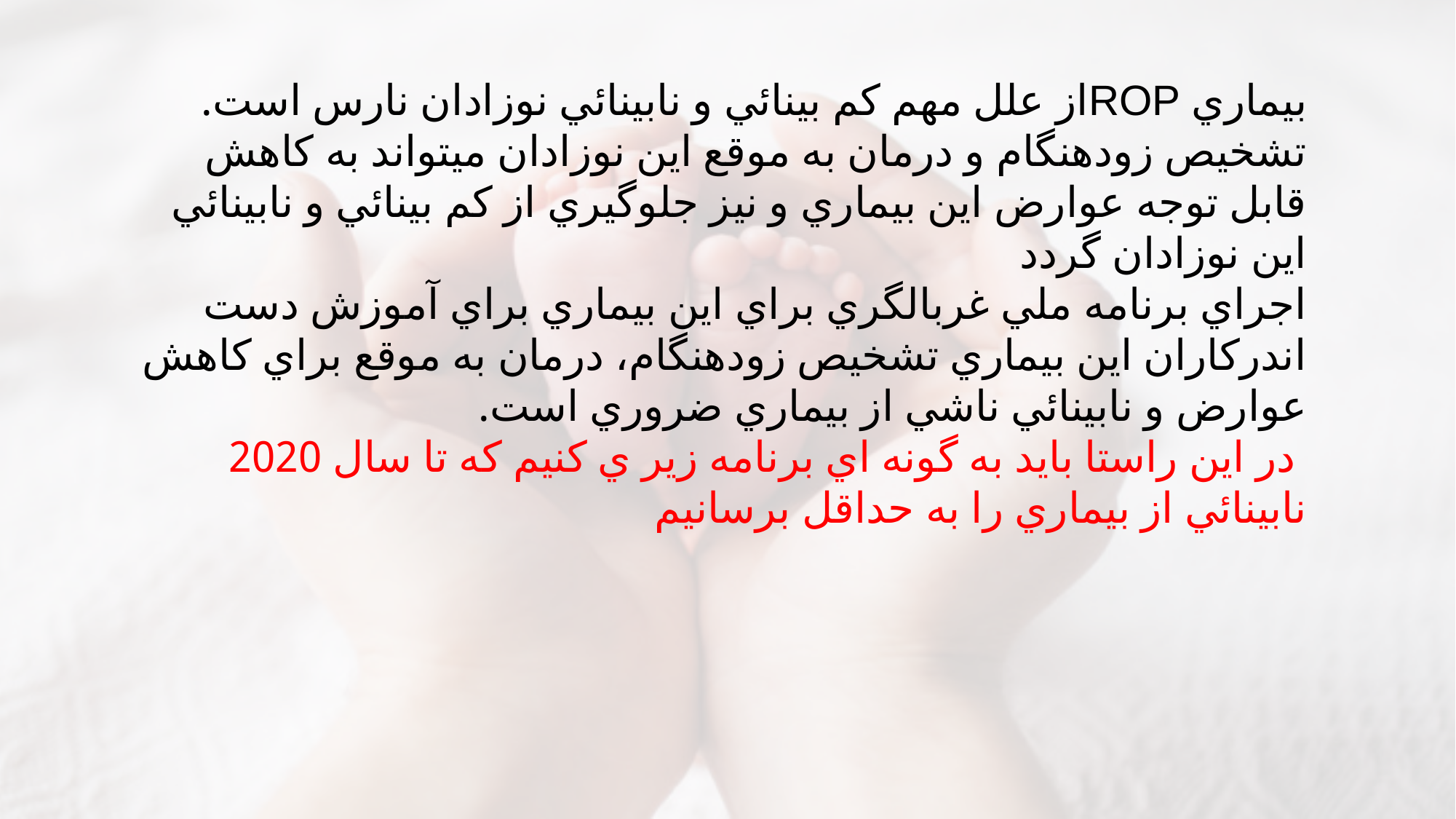

بيماري ROPاز علل مهم كم بينائي و نابينائي نوزادان نارس است.
تشخیص زودهنگام و درمان به موقع اين نوزادان ميتواند به كاهش قابل توجه عوارض اين بيماري و نيز جلوگيري از كم بينائي و نابينائي اين نوزادان گردد
اجراي برنامه ملي غربالگري براي اين بيماري براي آموزش دست اندركاران اين بيماري تشخيص زودهنگام، درمان به موقع براي كاهش عوارض و نابينائي ناشي از بيماري ضروري است.
 در اين راستا باید به گونه اي برنامه زير ي كنيم كه تا سال 2020 نابينائي از بيماري را به حداقل برسانيم